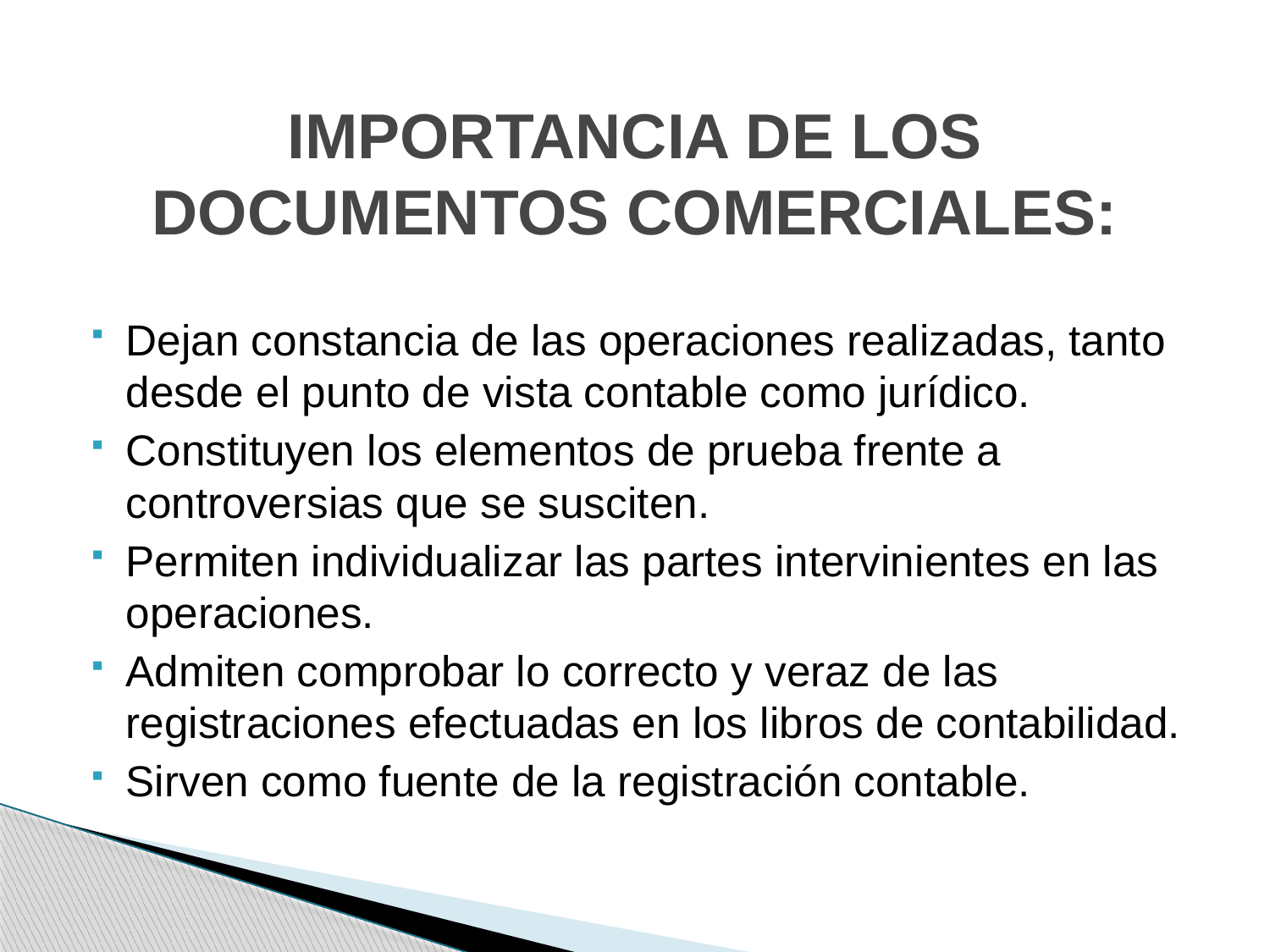

# IMPORTANCIA DE LOS DOCUMENTOS COMERCIALES:
Dejan constancia de las operaciones realizadas, tanto desde el punto de vista contable como jurídico.
Constituyen los elementos de prueba frente a controversias que se susciten.
Permiten individualizar las partes intervinientes en las operaciones.
Admiten comprobar lo correcto y veraz de las registraciones efectuadas en los libros de contabilidad.
Sirven como fuente de la registración contable.